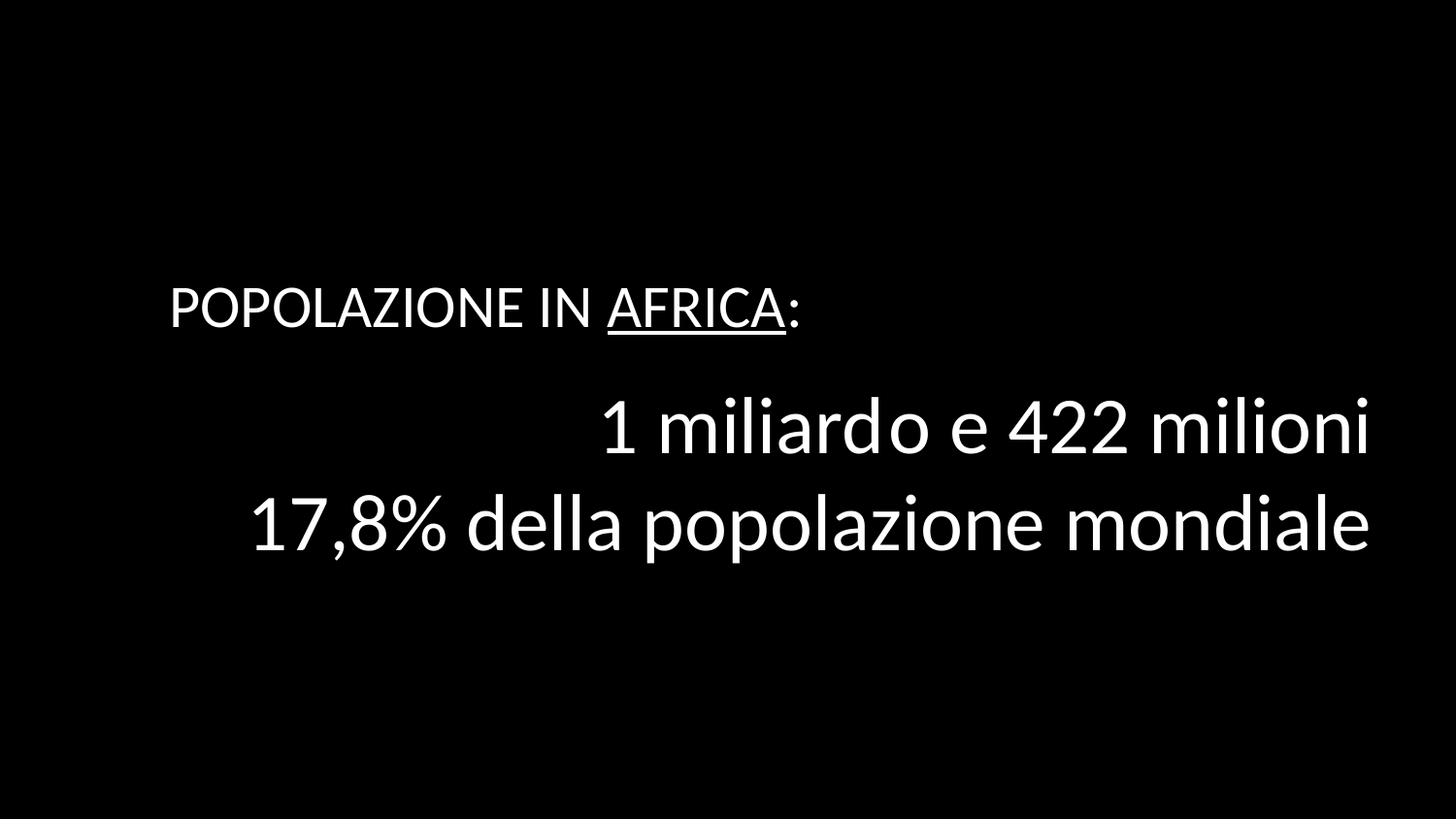

POPOLAZIONE IN AFRICA:
1 miliard	o e 422 milioni
17,8% della popolazione mondiale